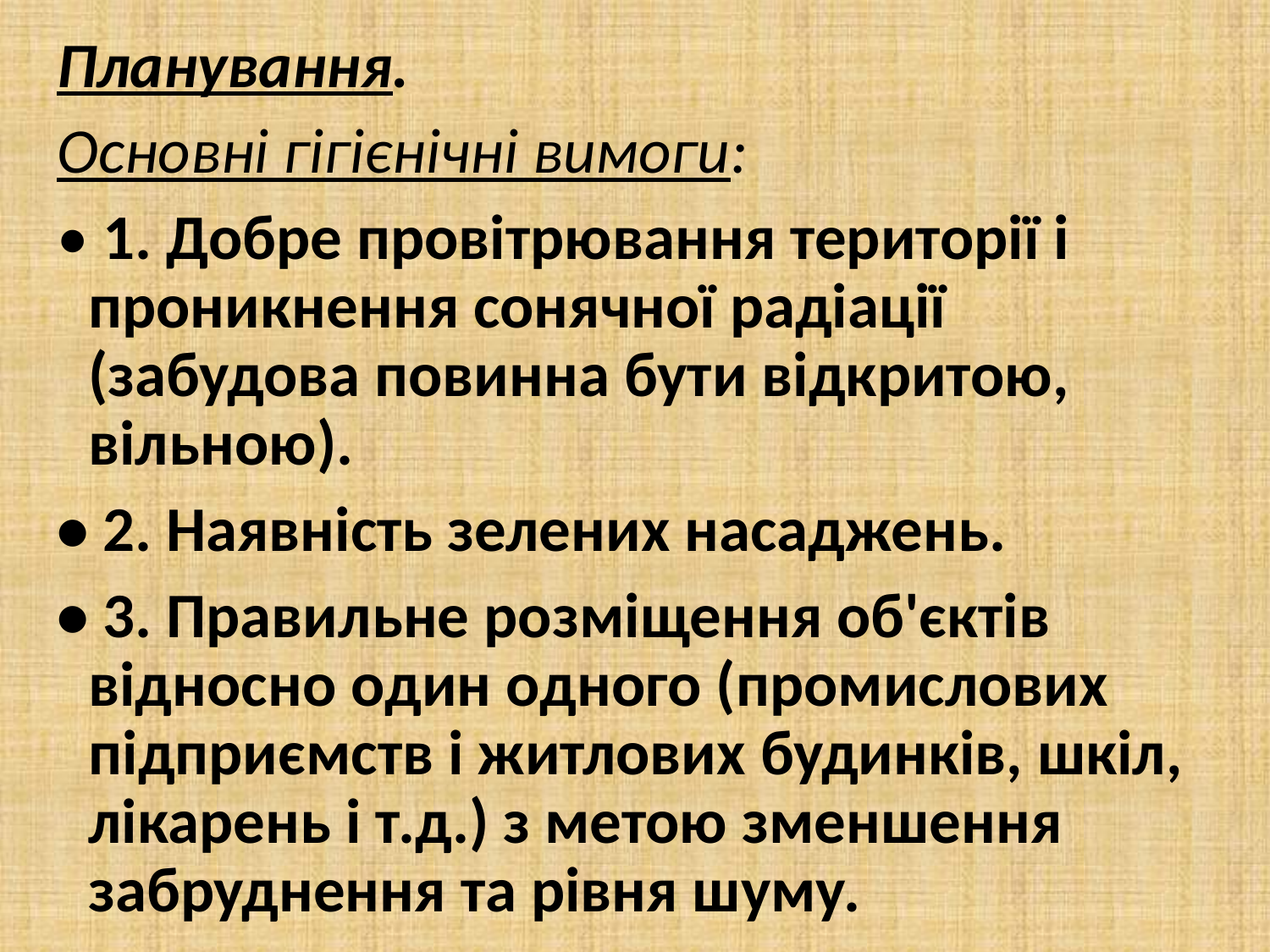

Планування.
Основні гігієнічні вимоги:
• 1. Добре провітрювання території і проникнення сонячної радіації (забудова повинна бути відкритою, вільною).
• 2. Наявність зелених насаджень.
• 3. Правильне розміщення об'єктів відносно один одного (промислових підприємств і житлових будинків, шкіл, лікарень і т.д.) з метою зменшення забруднення та рівня шуму.